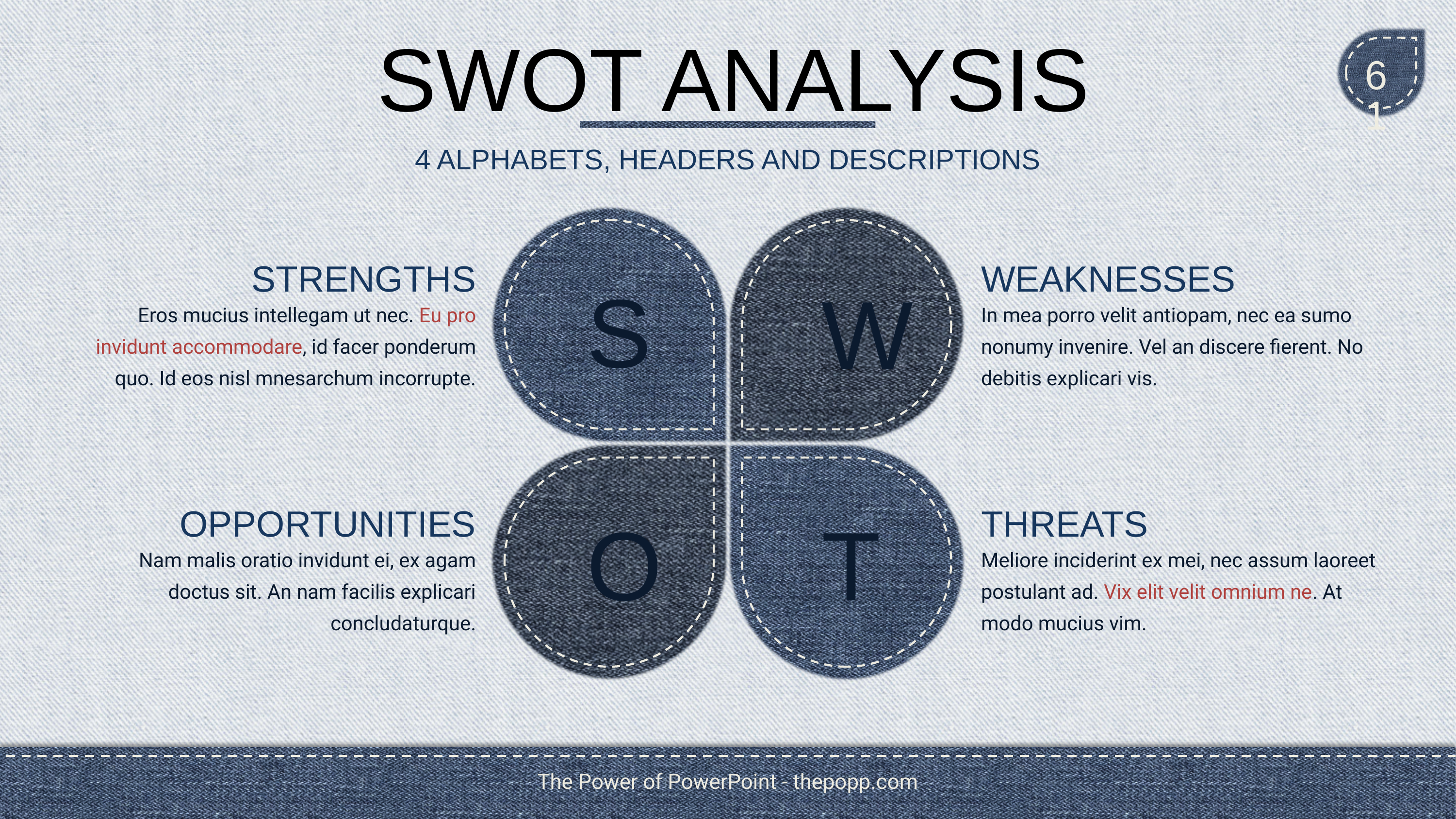

# SWOT ANALYSIS
61
4 ALPHABETS, HEADERS AND DESCRIPTIONS
STRENGTHS
WEAKNESSES
S
W
Eros mucius intellegam ut nec. Eu pro invidunt accommodare, id facer ponderum quo. Id eos nisl mnesarchum incorrupte.
In mea porro velit antiopam, nec ea sumo nonumy invenire. Vel an discere fierent. No debitis explicari vis.
OPPORTUNITIES
THREATS
O
T
Nam malis oratio invidunt ei, ex agam doctus sit. An nam facilis explicari concludaturque.
Meliore inciderint ex mei, nec assum laoreet postulant ad. Vix elit velit omnium ne. At modo mucius vim.
The Power of PowerPoint - thepopp.com